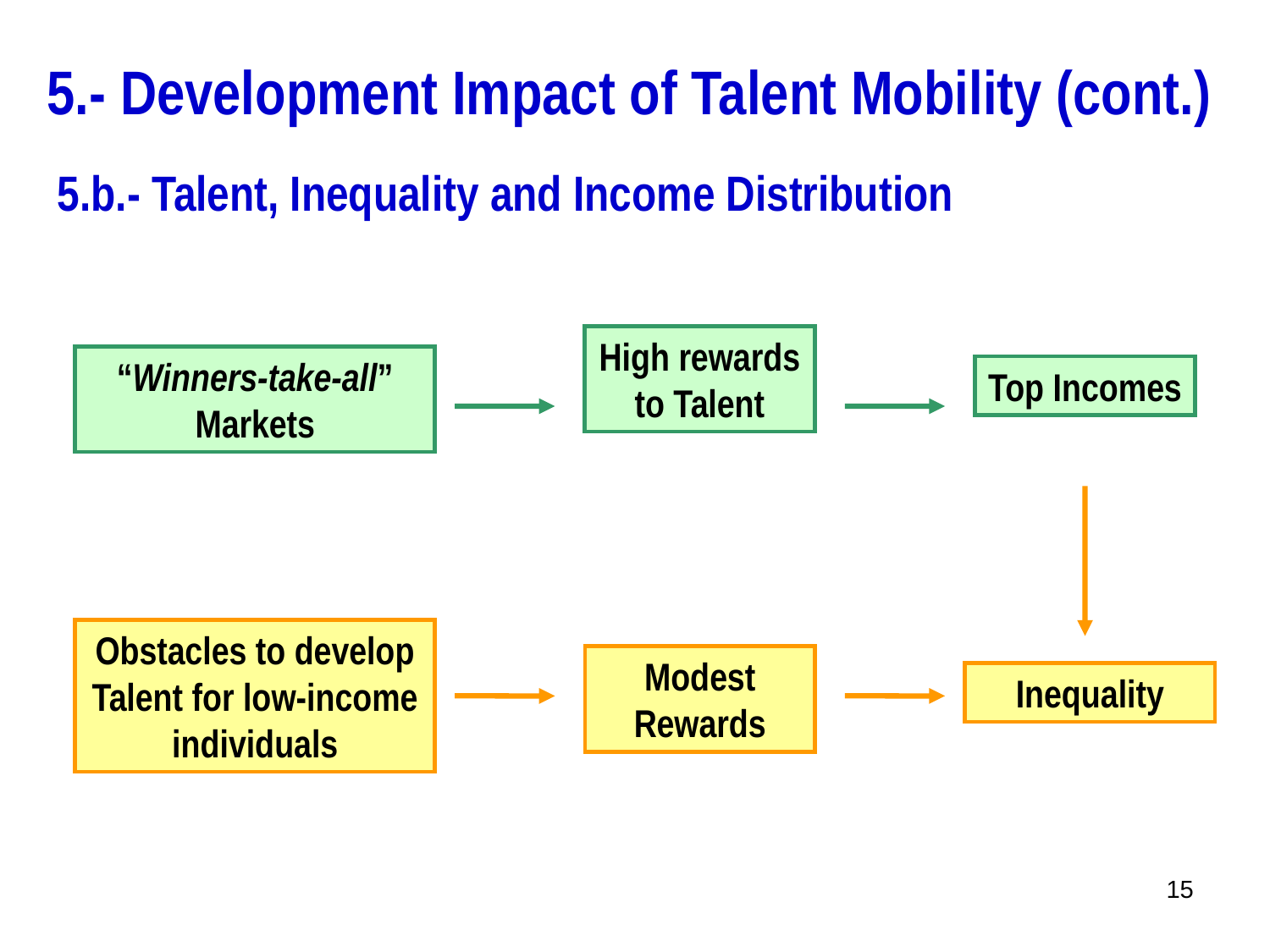

5.- Development Impact of Talent Mobility (cont.)
5.b.- Talent, Inequality and Income Distribution
High rewards to Talent
“Winners-take-all” Markets
Top Incomes

Obstacles to develop Talent for low-income individuals
Modest Rewards
Inequality

15